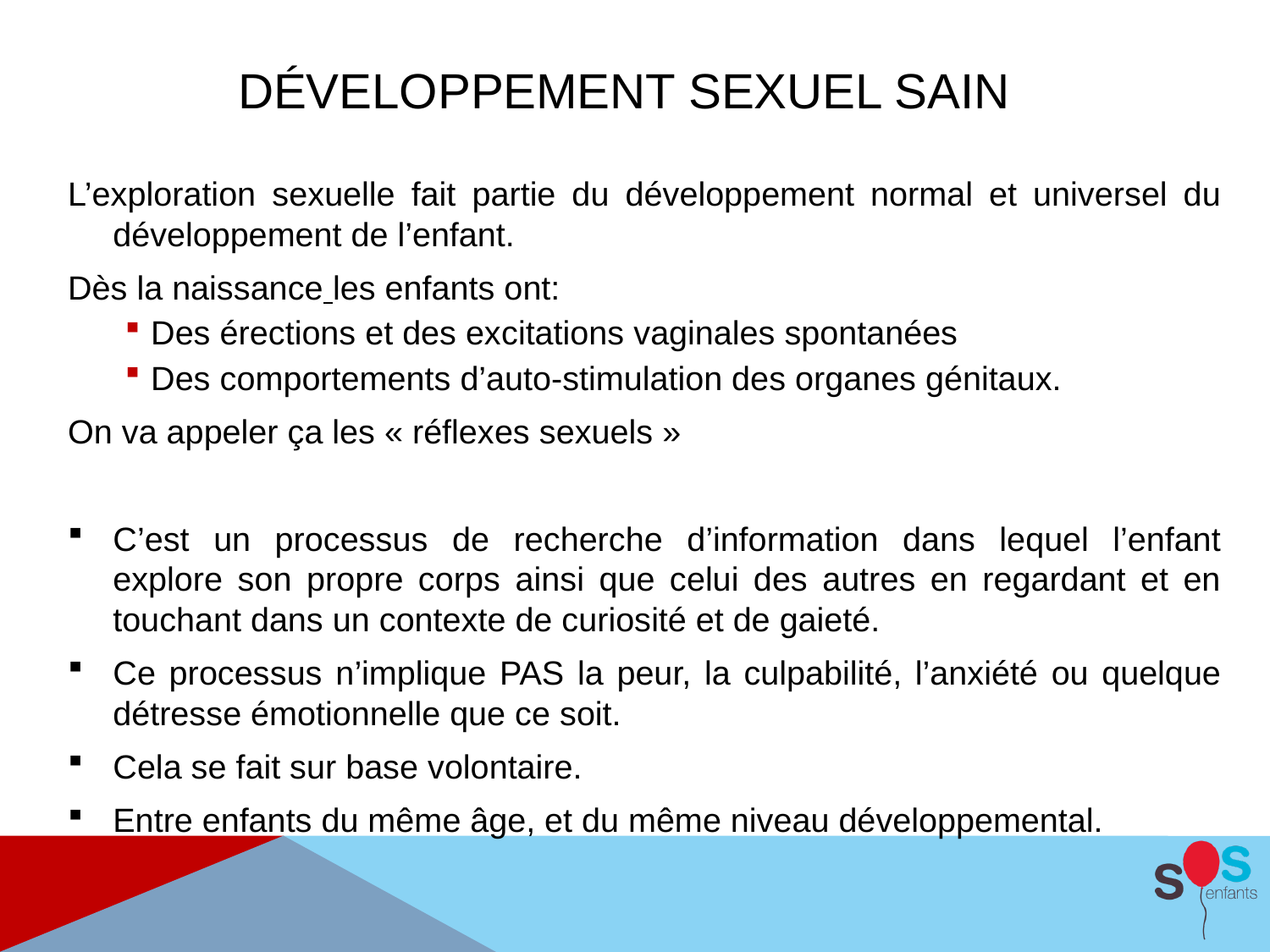

Développement sexuel sain
L’exploration sexuelle fait partie du développement normal et universel du développement de l’enfant.
Dès la naissance les enfants ont:
Des érections et des excitations vaginales spontanées
Des comportements d’auto-stimulation des organes génitaux.
On va appeler ça les « réflexes sexuels »

C’est un processus de recherche d’information dans lequel l’enfant explore son propre corps ainsi que celui des autres en regardant et en touchant dans un contexte de curiosité et de gaieté.
Ce processus n’implique PAS la peur, la culpabilité, l’anxiété ou quelque détresse émotionnelle que ce soit.
Cela se fait sur base volontaire.
Entre enfants du même âge, et du même niveau développemental.